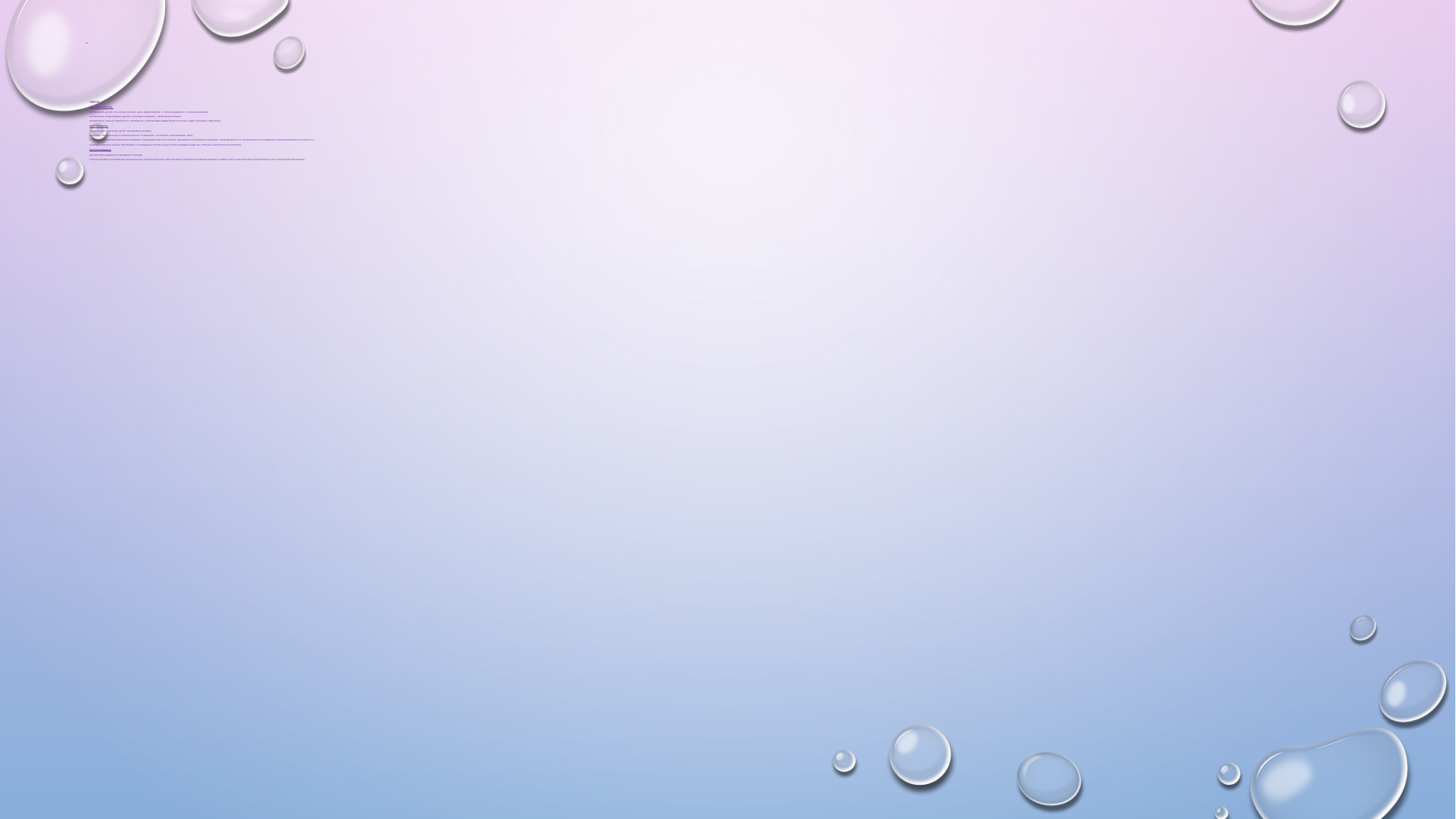

# Задачи: Образовательные: познакомить детей с понятием «вулкан», дать представление  о  происхождении и  строении вулканов; формировать представления детей о природном явлении – извержении вулкана; формировать умение правильного  обращения с химическими веществами (уксусом, содой, моющим средством); Развивающие: стимулировать  желание  детей  экспериментировать; развивать  эмоционально-положительное  отношение  к  познанию  окружающего  мира; в процессе экспериментирования развивать следующие качества психики: мышление, воображение, внимание, наблюдательность, произвольность поведения, коммуникативные способности; развивать умение слушать, реагировать на обращение, используя доступные речевые средства, отвечать на вопросы воспитателя. Воспитательные: воспитывать бережное отношение к природе; способствовать устойчивому эмоционально-положительному самочувствию и активности ребенка в рамках совместной и самостоятельной деятельности по экспериментированию.